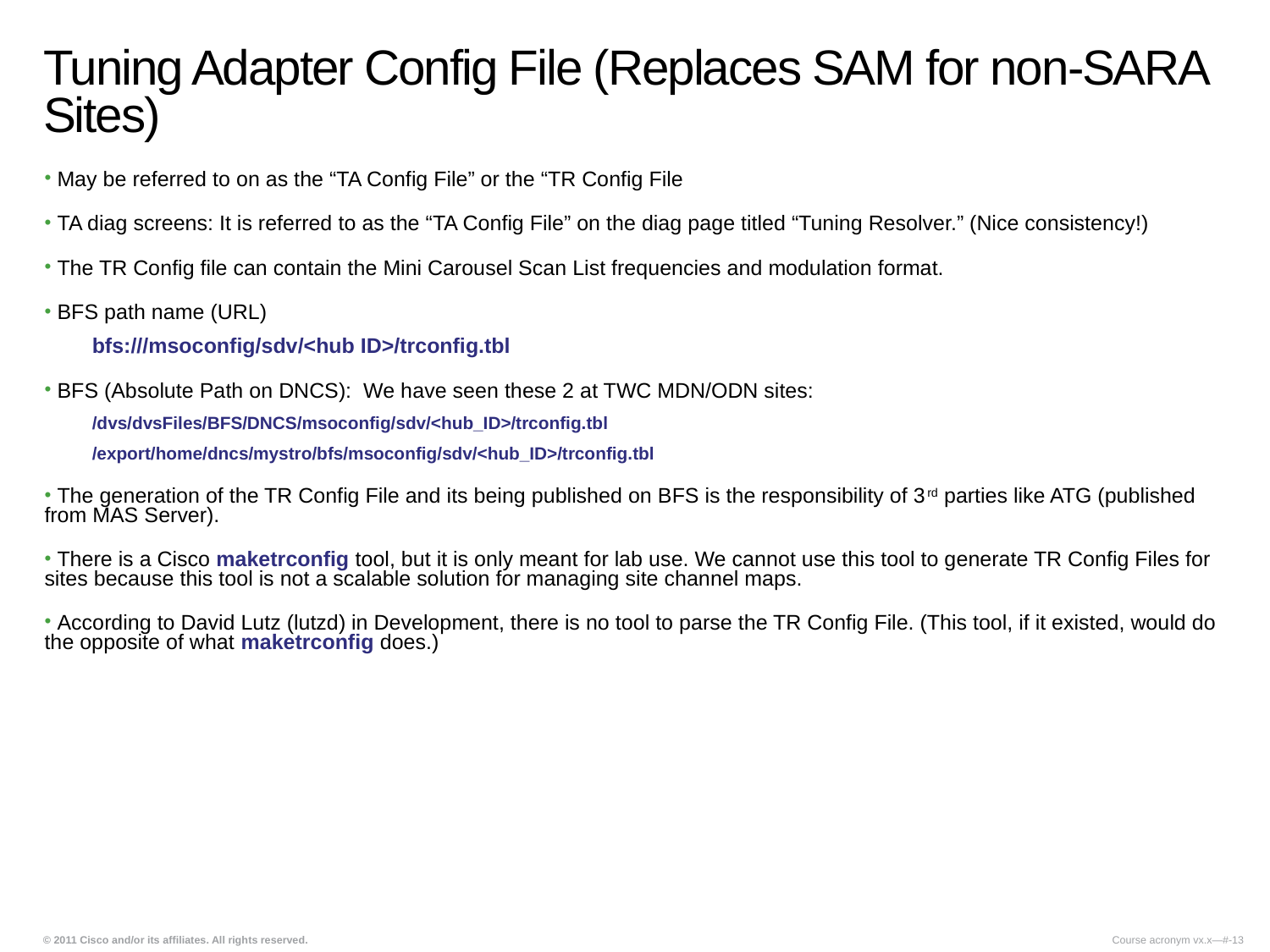

# Tuning Adapter Config File (Replaces SAM for non-SARA Sites)
 May be referred to on as the “TA Config File” or the “TR Config File
 TA diag screens: It is referred to as the “TA Config File” on the diag page titled “Tuning Resolver.” (Nice consistency!)
 The TR Config file can contain the Mini Carousel Scan List frequencies and modulation format.
 BFS path name (URL)
bfs:///msoconfig/sdv/<hub ID>/trconfig.tbl
 BFS (Absolute Path on DNCS):  We have seen these 2 at TWC MDN/ODN sites:
/dvs/dvsFiles/BFS/DNCS/msoconfig/sdv/<hub_ID>/trconfig.tbl
/export/home/dncs/mystro/bfs/msoconfig/sdv/<hub_ID>/trconfig.tbl
 The generation of the TR Config File and its being published on BFS is the responsibility of 3rd parties like ATG (published from MAS Server).
 There is a Cisco maketrconfig tool, but it is only meant for lab use. We cannot use this tool to generate TR Config Files for sites because this tool is not a scalable solution for managing site channel maps.
 According to David Lutz (lutzd) in Development, there is no tool to parse the TR Config File. (This tool, if it existed, would do the opposite of what maketrconfig does.)